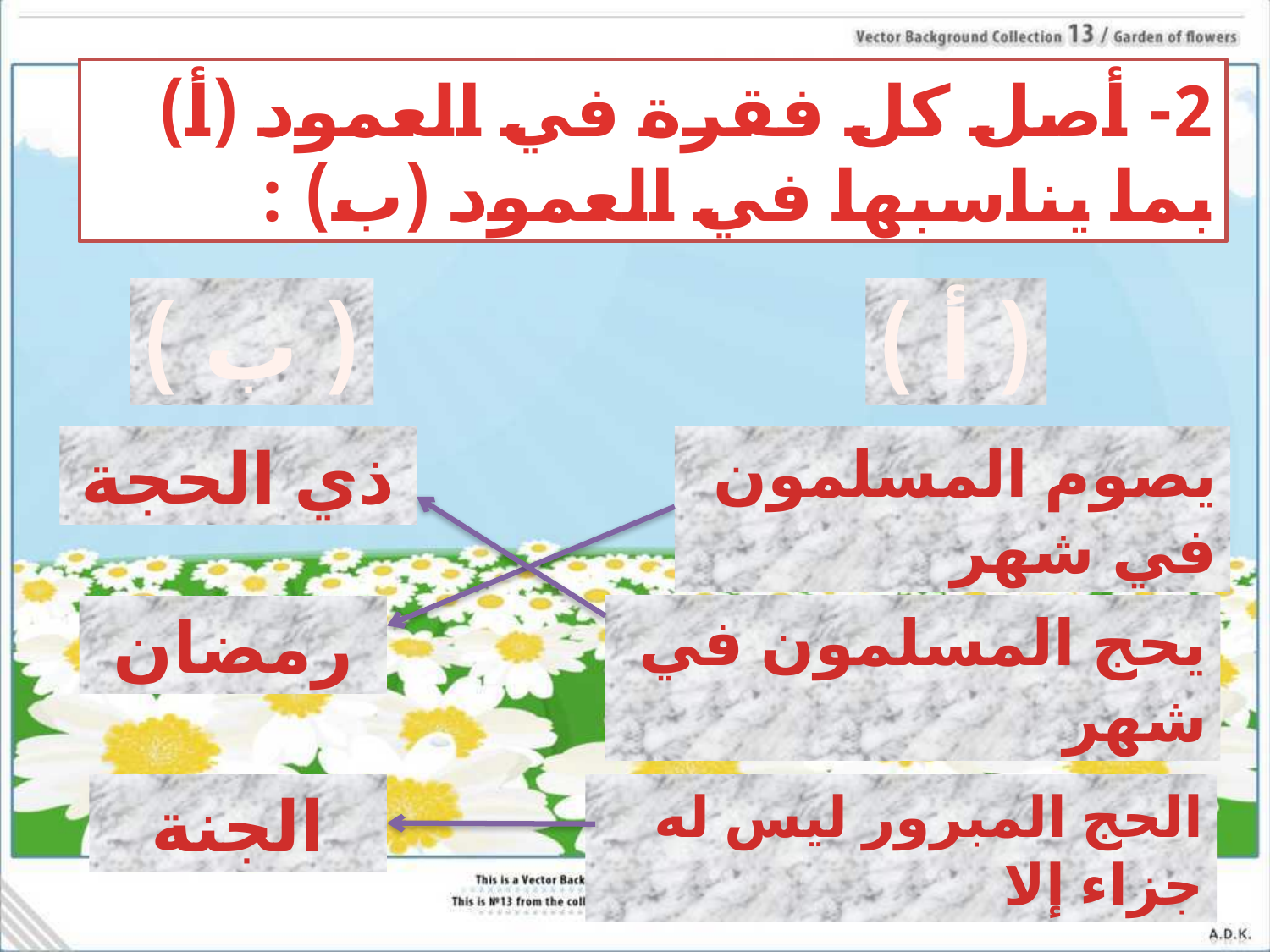

2- أصل كل فقرة في العمود (أ) بما يناسبها في العمود (ب) :
( ب )
( أ )
يصوم المسلمون في شهر
ذي الحجة
يحج المسلمون في شهر
رمضان
الجنة
الحج المبرور ليس له جزاء إلا